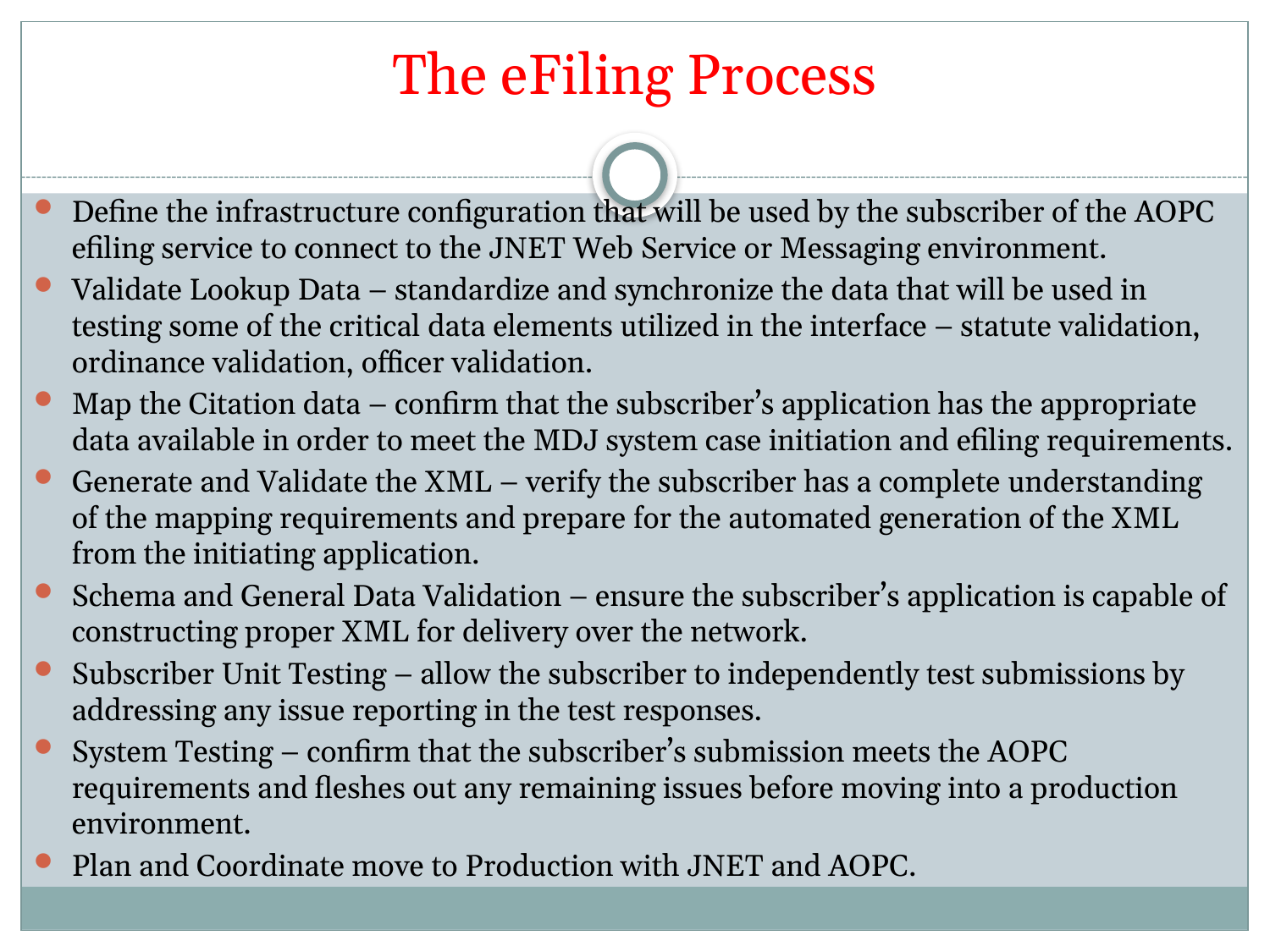

# The eFiling Process
Define the infrastructure configuration that will be used by the subscriber of the AOPC efiling service to connect to the JNET Web Service or Messaging environment.
Validate Lookup Data – standardize and synchronize the data that will be used in testing some of the critical data elements utilized in the interface – statute validation, ordinance validation, officer validation.
Map the Citation data – confirm that the subscriber’s application has the appropriate data available in order to meet the MDJ system case initiation and efiling requirements.
Generate and Validate the XML – verify the subscriber has a complete understanding of the mapping requirements and prepare for the automated generation of the XML from the initiating application.
Schema and General Data Validation – ensure the subscriber’s application is capable of constructing proper XML for delivery over the network.
Subscriber Unit Testing – allow the subscriber to independently test submissions by addressing any issue reporting in the test responses.
System Testing – confirm that the subscriber’s submission meets the AOPC requirements and fleshes out any remaining issues before moving into a production environment.
Plan and Coordinate move to Production with JNET and AOPC.